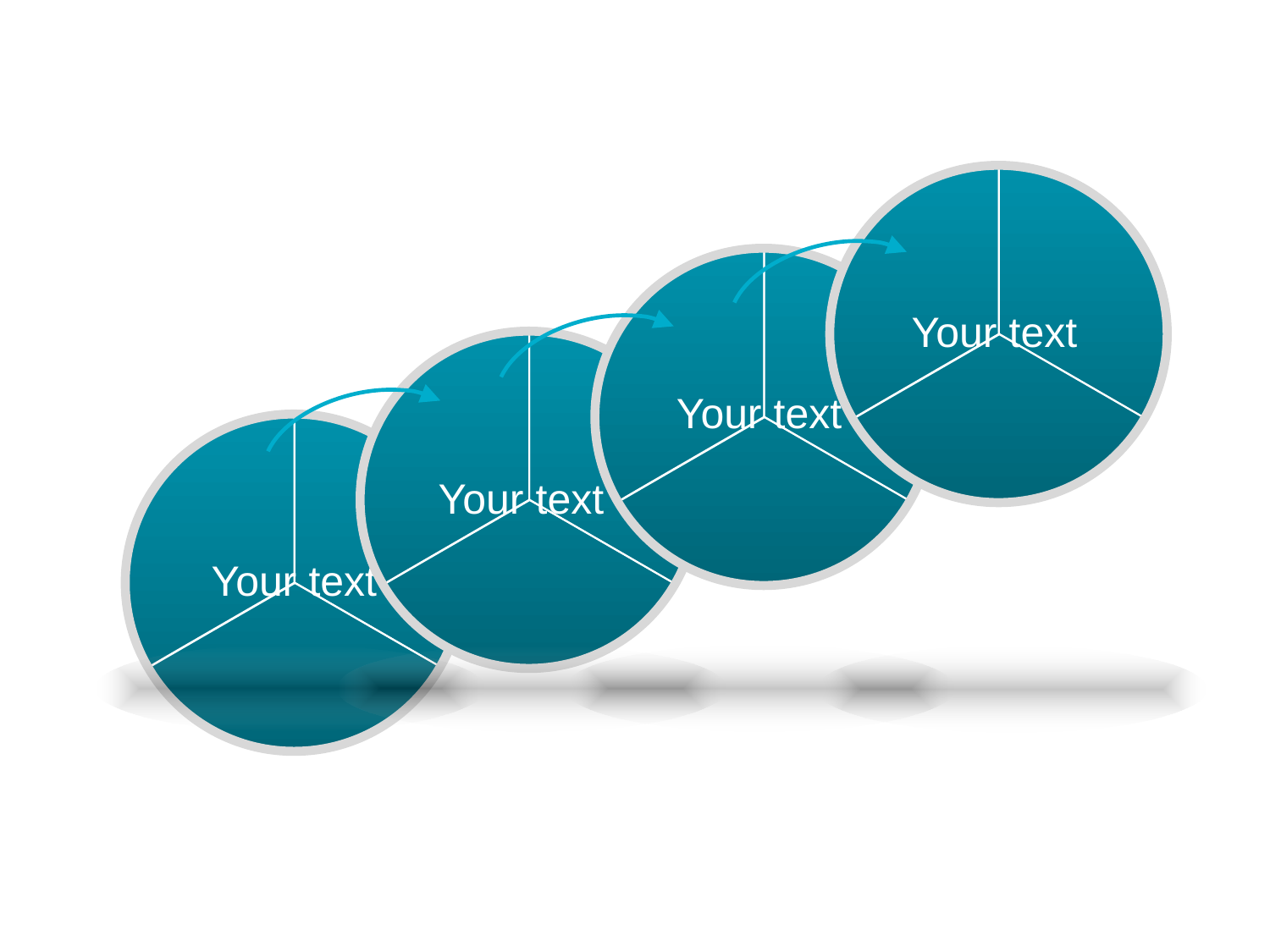

Your text

Your text

Your text
Your text